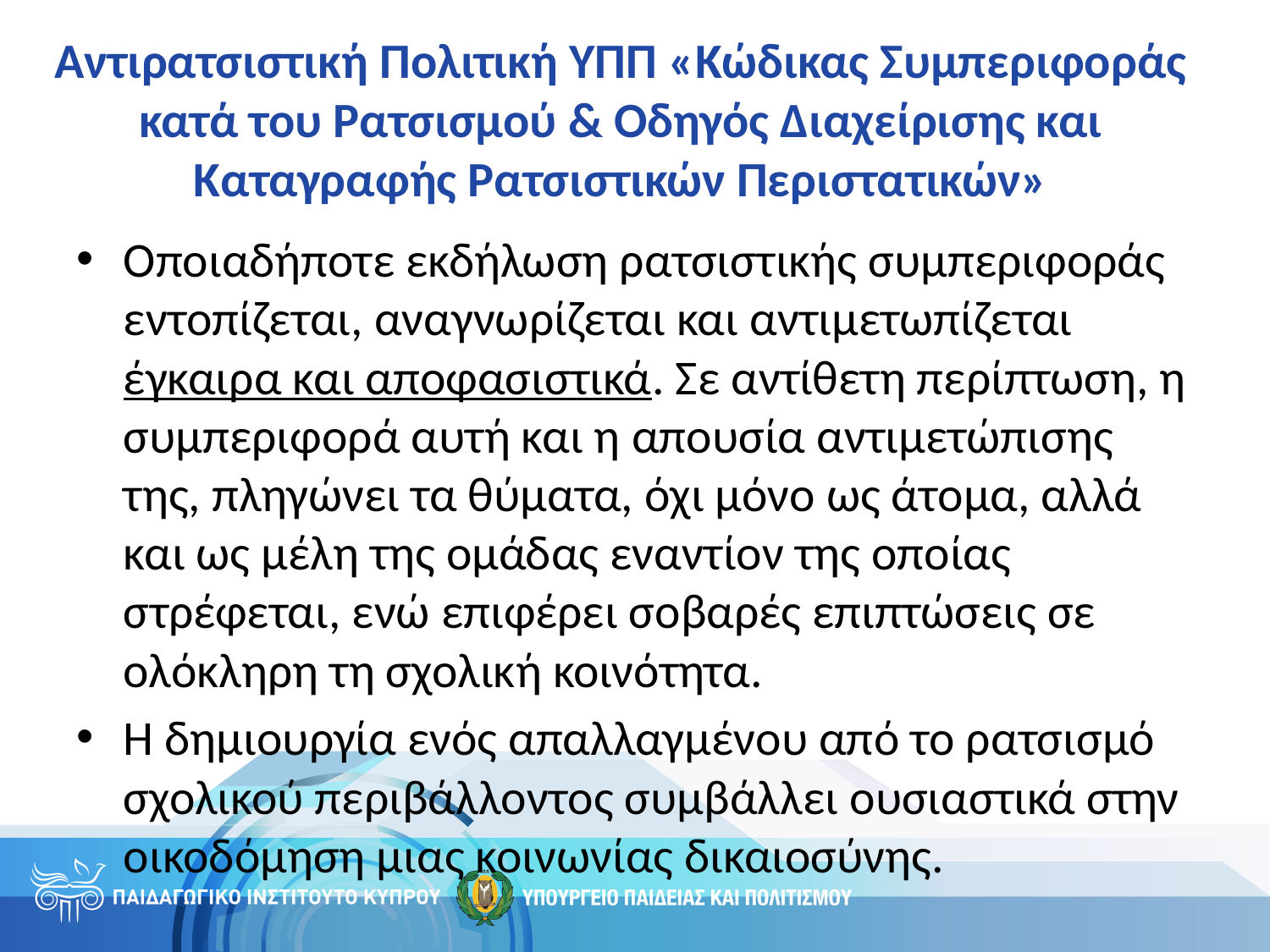

# Αντιρατσιστική Πολιτική ΥΠΠ «Κώδικας Συμπεριφοράς κατά του Ρατσισμού & Οδηγός Διαχείρισης και Καταγραφής Ρατσιστικών Περιστατικών»
Οποιαδήποτε εκδήλωση ρατσιστικής συμπεριφοράς εντοπίζεται, αναγνωρίζεται και αντιμετωπίζεται έγκαιρα και αποφασιστικά. Σε αντίθετη περίπτωση, η συμπεριφορά αυτή και η απουσία αντιμετώπισης της, πληγώνει τα θύματα, όχι μόνο ως άτομα, αλλά και ως μέλη της ομάδας εναντίον της οποίας στρέφεται, ενώ επιφέρει σοβαρές επιπτώσεις σε ολόκληρη τη σχολική κοινότητα.
Η δημιουργία ενός απαλλαγμένου από το ρατσισμό σχολικού περιβάλλοντος συμβάλλει ουσιαστικά στην οικοδόμηση μιας κοινωνίας δικαιοσύνης.